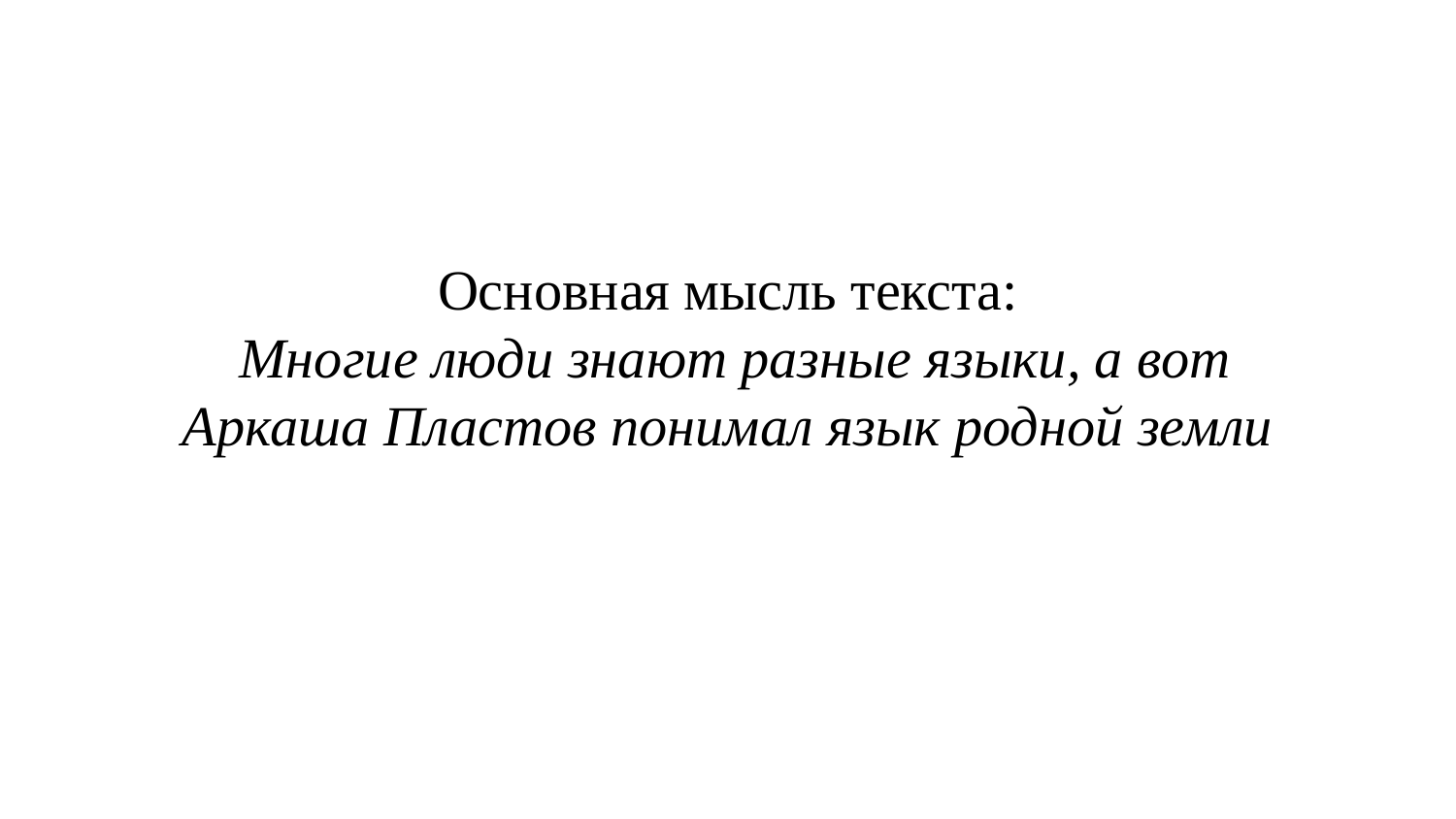

Основная мысль текста:
 Многие люди знают разные языки, а вот Аркаша Пластов понимал язык родной земли